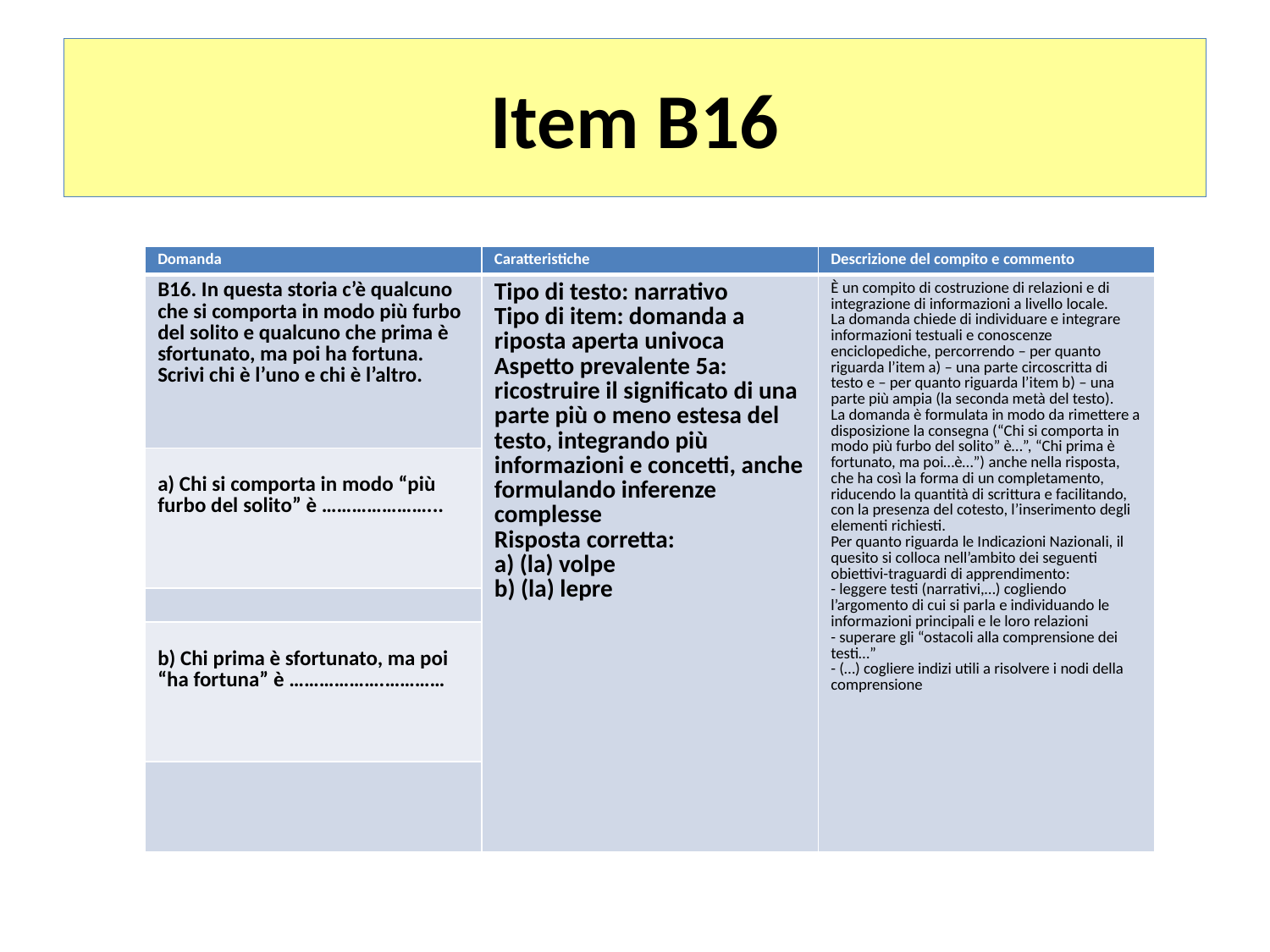

# Item B16
| Domanda | Caratteristiche | Descrizione del compito e commento |
| --- | --- | --- |
| B16. In questa storia c’è qualcuno che si comporta in modo più furbo del solito e qualcuno che prima è sfortunato, ma poi ha fortuna. Scrivi chi è l’uno e chi è l’altro. | Tipo di testo: narrativo Tipo di item: domanda a riposta aperta univoca Aspetto prevalente 5a: ricostruire il significato di una parte più o meno estesa del testo, integrando più informazioni e concetti, anche formulando inferenze complesse Risposta corretta: a) (la) volpe b) (la) lepre | È un compito di costruzione di relazioni e di integrazione di informazioni a livello locale. La domanda chiede di individuare e integrare informazioni testuali e conoscenze enciclopediche, percorrendo – per quanto riguarda l’item a) – una parte circoscritta di testo e – per quanto riguarda l’item b) – una parte più ampia (la seconda metà del testo). La domanda è formulata in modo da rimettere a disposizione la consegna (“Chi si comporta in modo più furbo del solito” è…”, “Chi prima è fortunato, ma poi…è…”) anche nella risposta, che ha così la forma di un completamento, riducendo la quantità di scrittura e facilitando, con la presenza del cotesto, l’inserimento degli elementi richiesti. Per quanto riguarda le Indicazioni Nazionali, il quesito si colloca nell’ambito dei seguenti obiettivi-traguardi di apprendimento: - leggere testi (narrativi,…) cogliendo l’argomento di cui si parla e individuando le informazioni principali e le loro relazioni - superare gli “ostacoli alla comprensione dei testi…” - (…) cogliere indizi utili a risolvere i nodi della comprensione |
| a) Chi si comporta in modo “più furbo del solito” è …………………... |  |  |
|  |  |  |
| b) Chi prima è sfortunato, ma poi “ha fortuna” è ……………….………… |  |  |
|  |  |  |